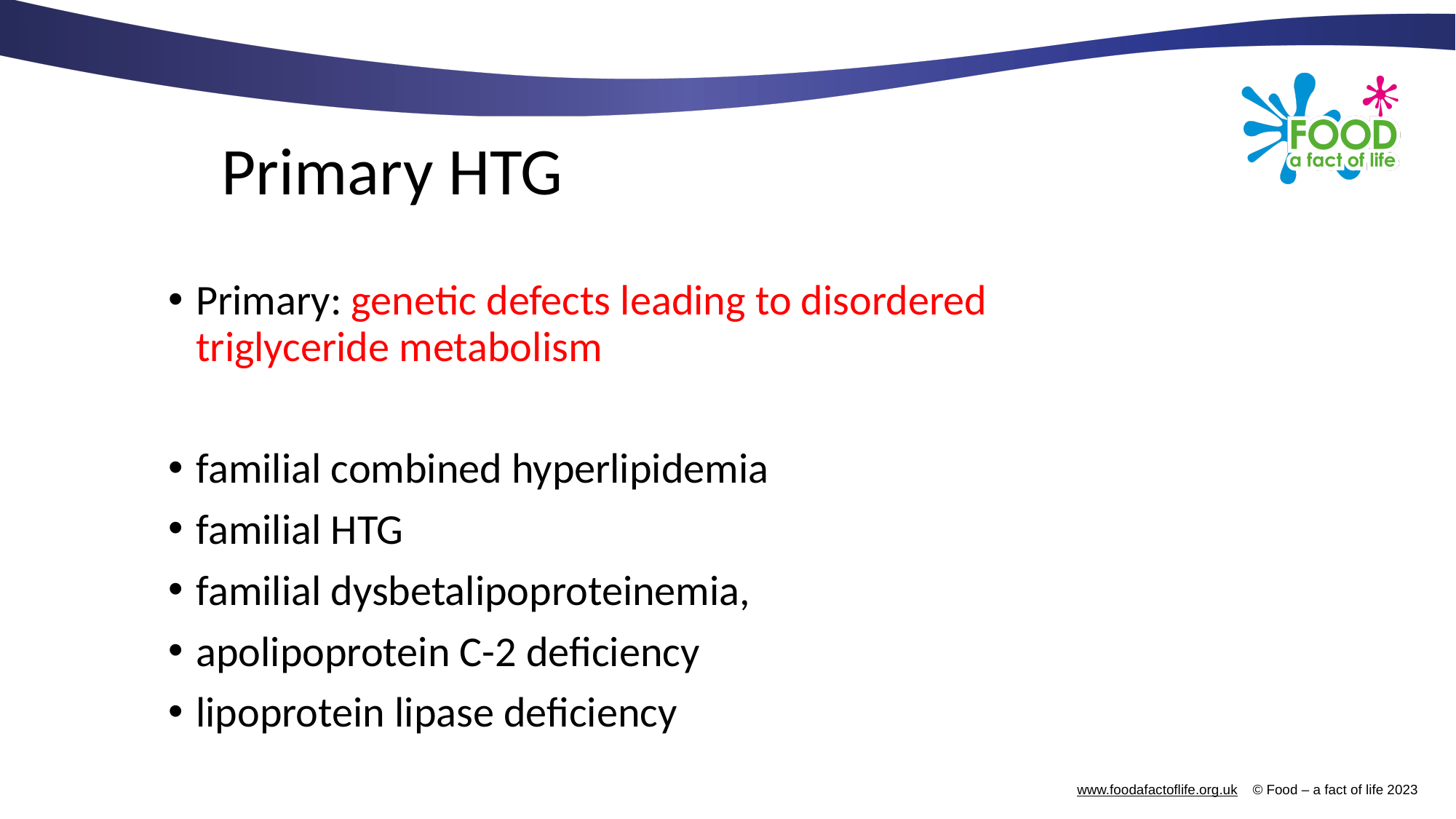

# Primary HTG
Primary: genetic defects leading to disordered triglyceride metabolism

familial combined hyperlipidemia
familial HTG
familial dysbetalipoproteinemia,
apolipoprotein C-2 deficiency
lipoprotein lipase deficiency